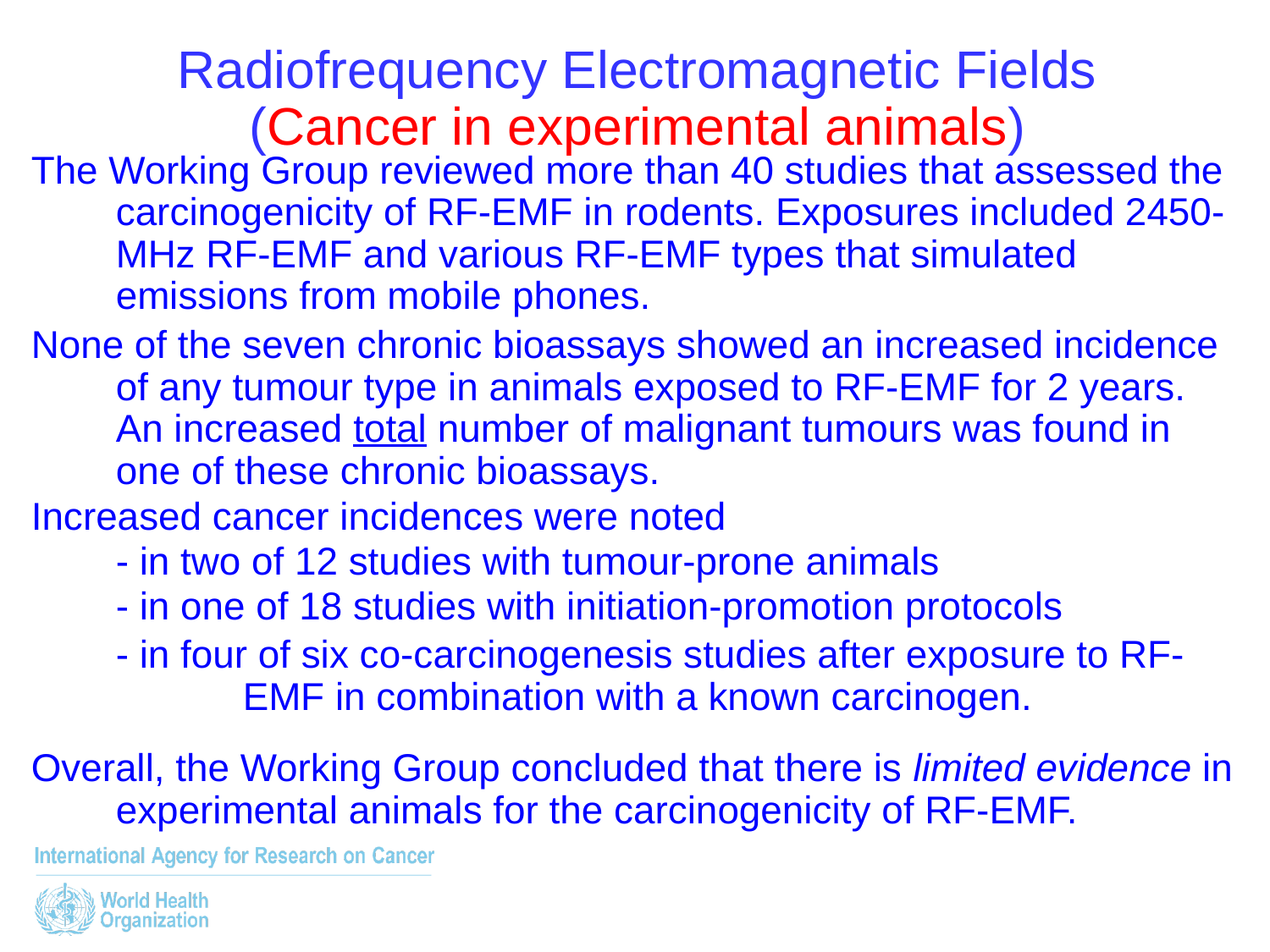

Radiofrequency Electromagnetic Fields (Cancer in experimental animals)
The Working Group reviewed more than 40 studies that assessed the carcinogenicity of RF-EMF in rodents. Exposures included 2450-MHz RF-EMF and various RF-EMF types that simulated emissions from mobile phones.
None of the seven chronic bioassays showed an increased incidence of any tumour type in animals exposed to RF-EMF for 2 years. An increased total number of malignant tumours was found in one of these chronic bioassays.
Increased cancer incidences were noted
	- in two of 12 studies with tumour-prone animals
	- in one of 18 studies with initiation-promotion protocols
	- in four of six co-carcinogenesis studies after exposure to RF-	EMF in combination with a known carcinogen.

Overall, the Working Group concluded that there is limited evidence in experimental animals for the carcinogenicity of RF-EMF.